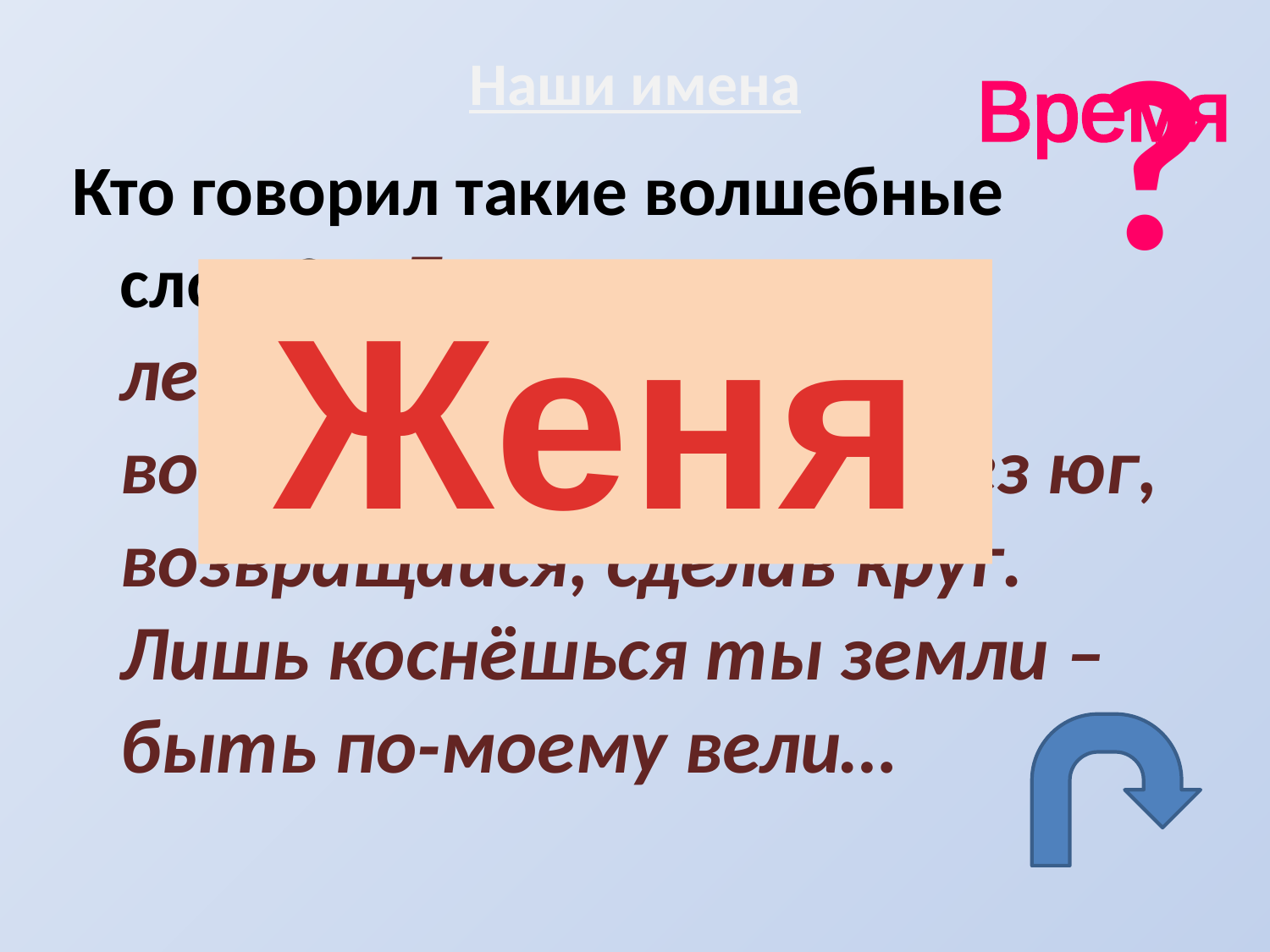

?
# Наши имена
Время
Кто говорил такие волшебные слова? – Лети, лети, лепесток, через запад на восток, через север, через юг, возвращайся, сделав круг. Лишь коснёшься ты земли – быть по-моему вели…

Женя